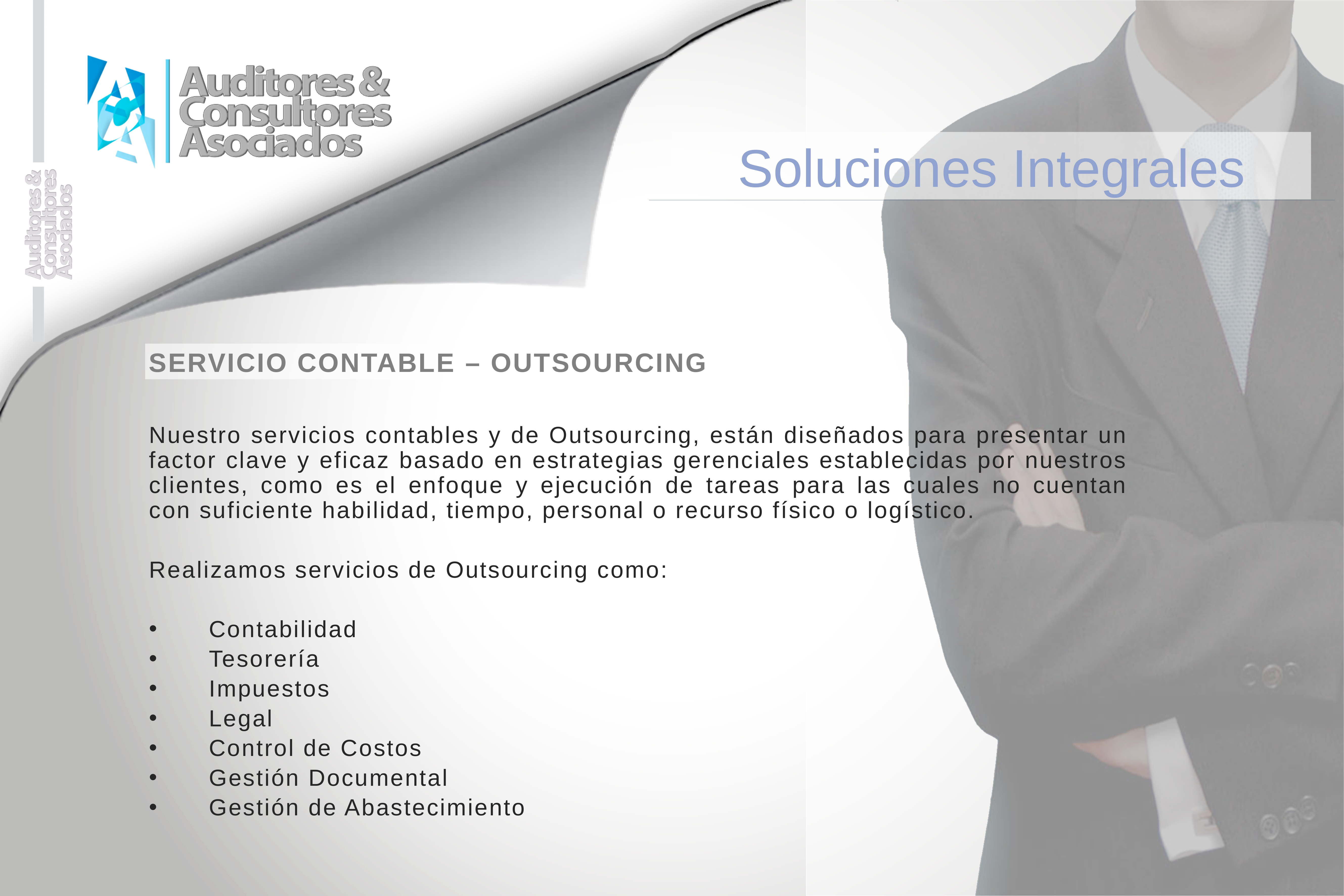

Soluciones Integrales
SERVICIO CONTABLE – OUTSOURCING
Nuestro servicios contables y de Outsourcing, están diseñados para presentar un factor clave y eficaz basado en estrategias gerenciales establecidas por nuestros clientes, como es el enfoque y ejecución de tareas para las cuales no cuentan con suficiente habilidad, tiempo, personal o recurso físico o logístico.

Realizamos servicios de Outsourcing como:

Contabilidad
Tesorería
Impuestos
Legal
Control de Costos
Gestión Documental
Gestión de Abastecimiento